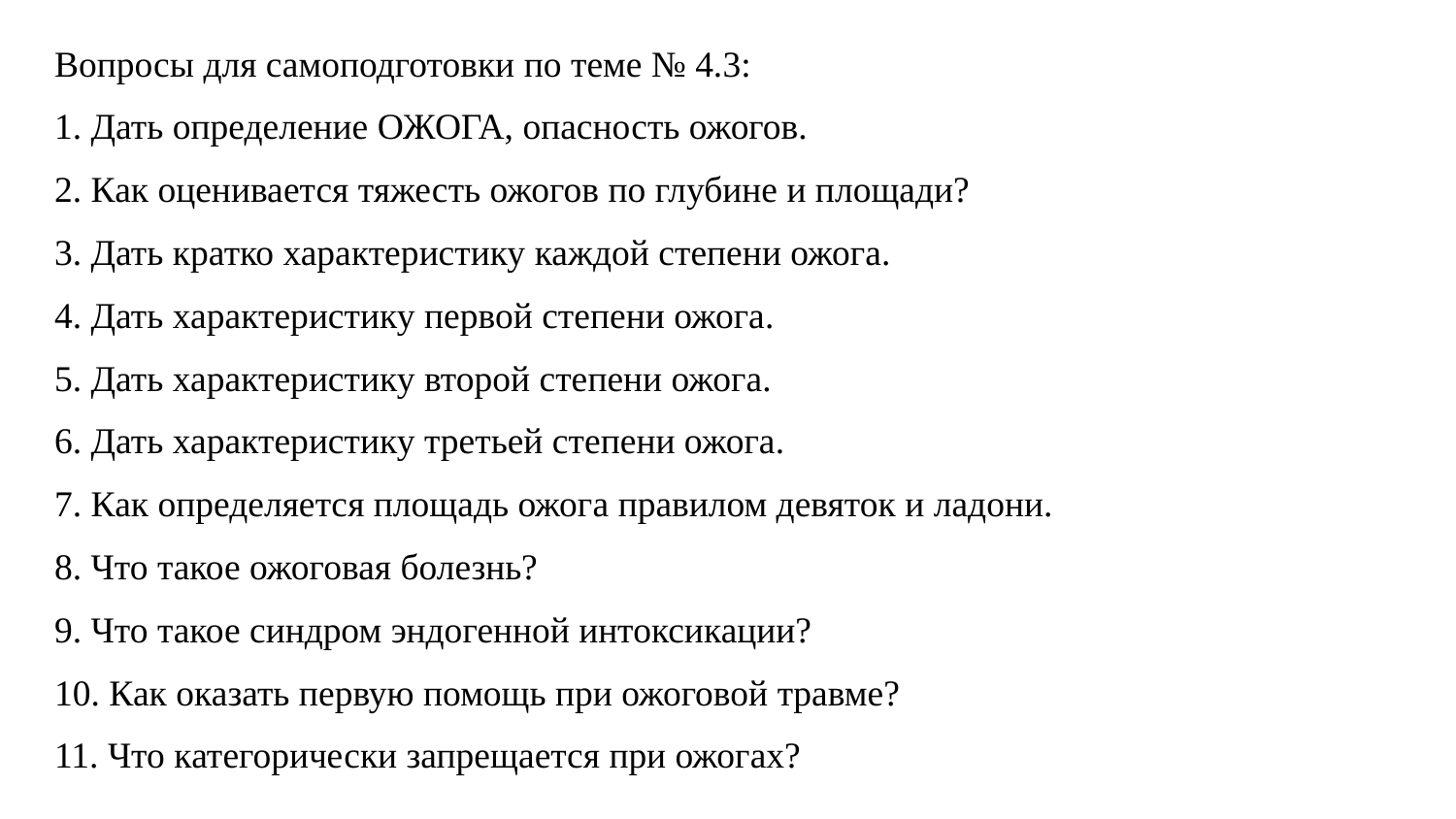

Вопросы для самоподготовки по теме № 4.3:
1. Дать определение ОЖОГА, опасность ожогов.
2. Как оценивается тяжесть ожогов по глубине и площади?
3. Дать кратко характеристику каждой степени ожога.
4. Дать характеристику первой степени ожога.
5. Дать характеристику второй степени ожога.
6. Дать характеристику третьей степени ожога.
7. Как определяется площадь ожога правилом девяток и ладони.
8. Что такое ожоговая болезнь?
9. Что такое синдром эндогенной интоксикации?
10. Как оказать первую помощь при ожоговой травме?
11. Что категорически запрещается при ожогах?